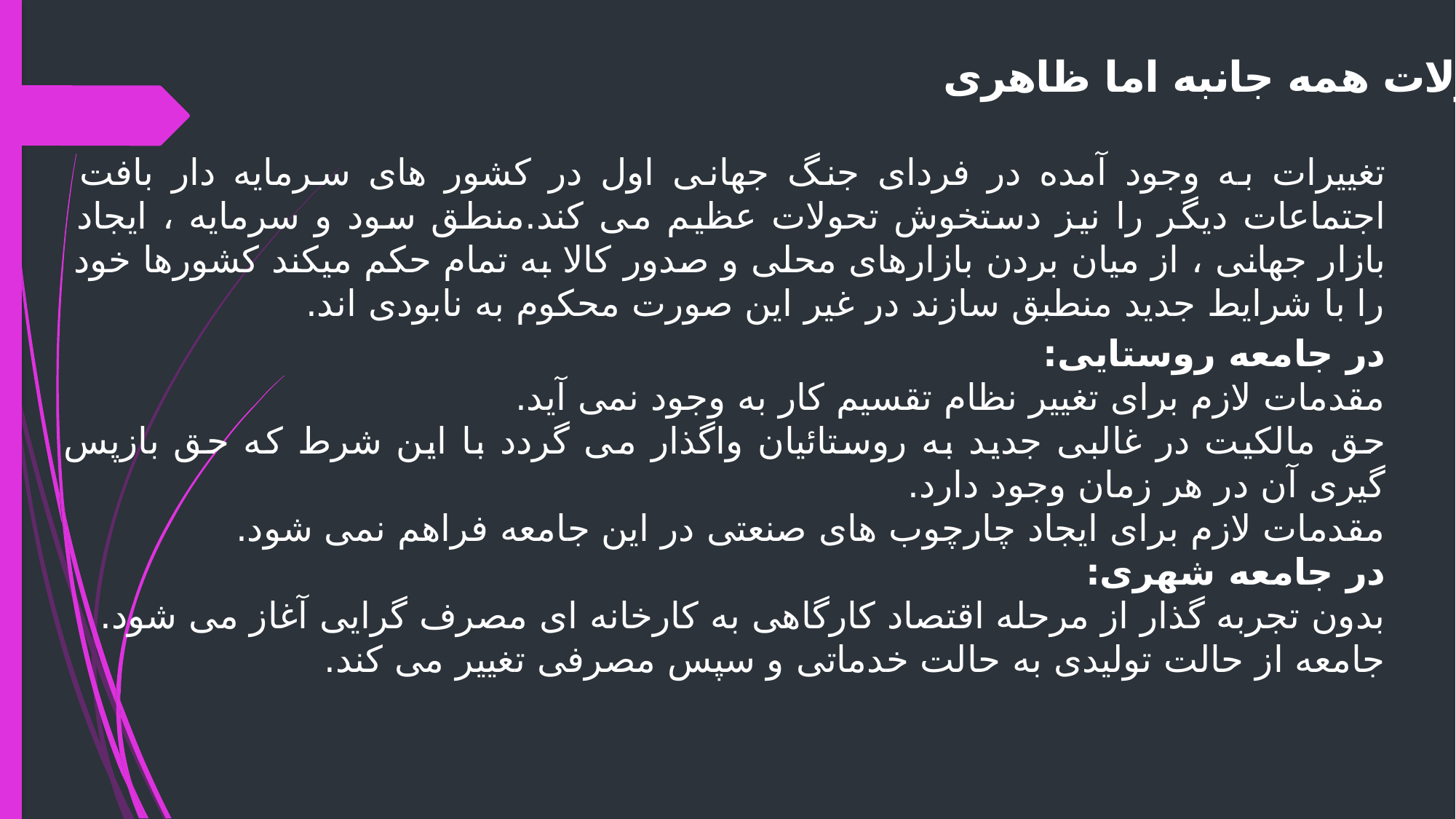

تحولات همه جانبه اما ظاهری
تغییرات به وجود آمده در فردای جنگ جهانی اول در کشور های سرمایه دار بافت اجتماعات دیگر را نیز دستخوش تحولات عظیم می کند.منطق سود و سرمایه ، ایجاد بازار جهانی ، از میان بردن بازارهای محلی و صدور کالا به تمام حکم میکند کشورها خود را با شرایط جدید منطبق سازند در غیر این صورت محکوم به نابودی اند.

در جامعه روستایی:
مقدمات لازم برای تغییر نظام تقسیم کار به وجود نمی آید.
حق مالکیت در غالبی جدید به روستائیان واگذار می گردد با این شرط که حق بازپس گیری آن در هر زمان وجود دارد.
مقدمات لازم برای ایجاد چارچوب های صنعتی در این جامعه فراهم نمی شود.
در جامعه شهری:
بدون تجربه گذار از مرحله اقتصاد کارگاهی به کارخانه ای مصرف گرایی آغاز می شود.
جامعه از حالت تولیدی به حالت خدماتی و سپس مصرفی تغییر می کند.